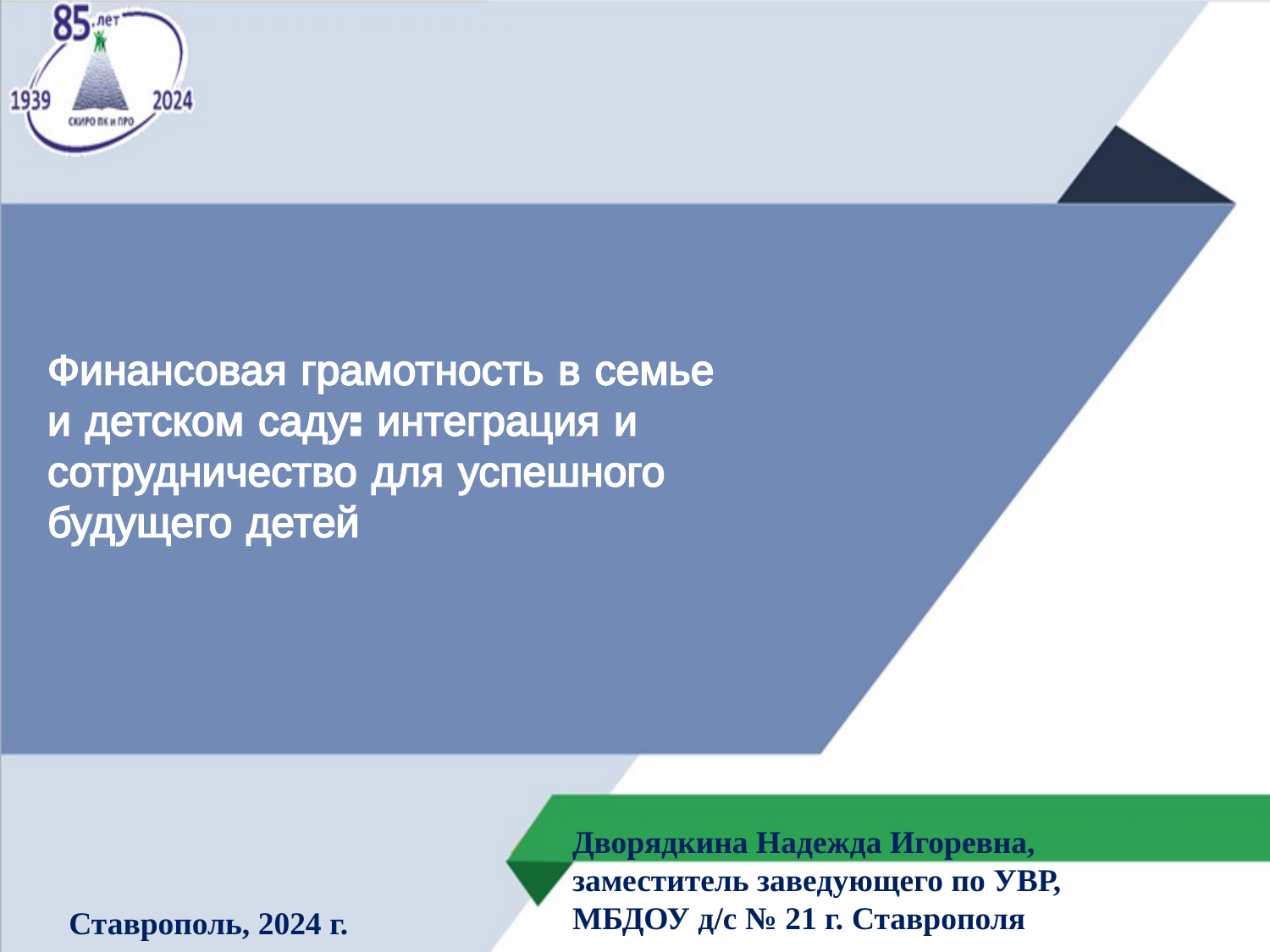

Финансовая грамотность в семье
и детском саду: интеграция и
сотрудничество для успешного
будущего детей
Дворядкина Надежда Игоревна,
заместитель заведующего по УВР,
МБДОУ д/с № 21 г. Ставрополя
Ставрополь, 2024 г.